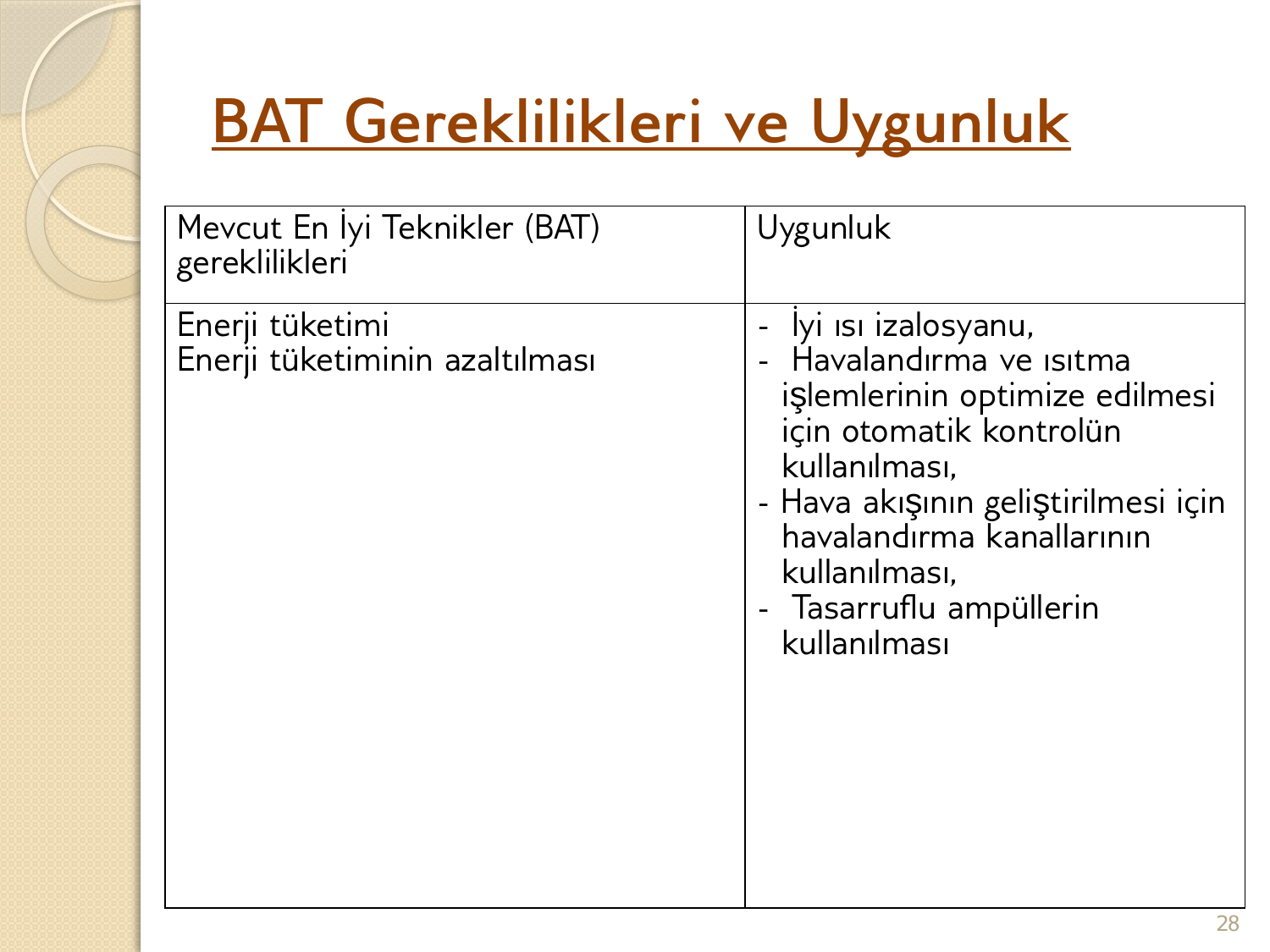

# BAT Gereklilikleri ve Uygunluk
| Mevcut En İyi Teknikler (BAT) gereklilikleri | Uygunluk |
| --- | --- |
| Enerji tüketimi Enerji tüketiminin azaltılması | - İyi ısı izalosyanu, - Havalandırma ve ısıtma işlemlerinin optimize edilmesi için otomatik kontrolün kullanılması, - Hava akışının geliştirilmesi için havalandırma kanallarının kullanılması, - Tasarruflu ampüllerin kullanılması |
28